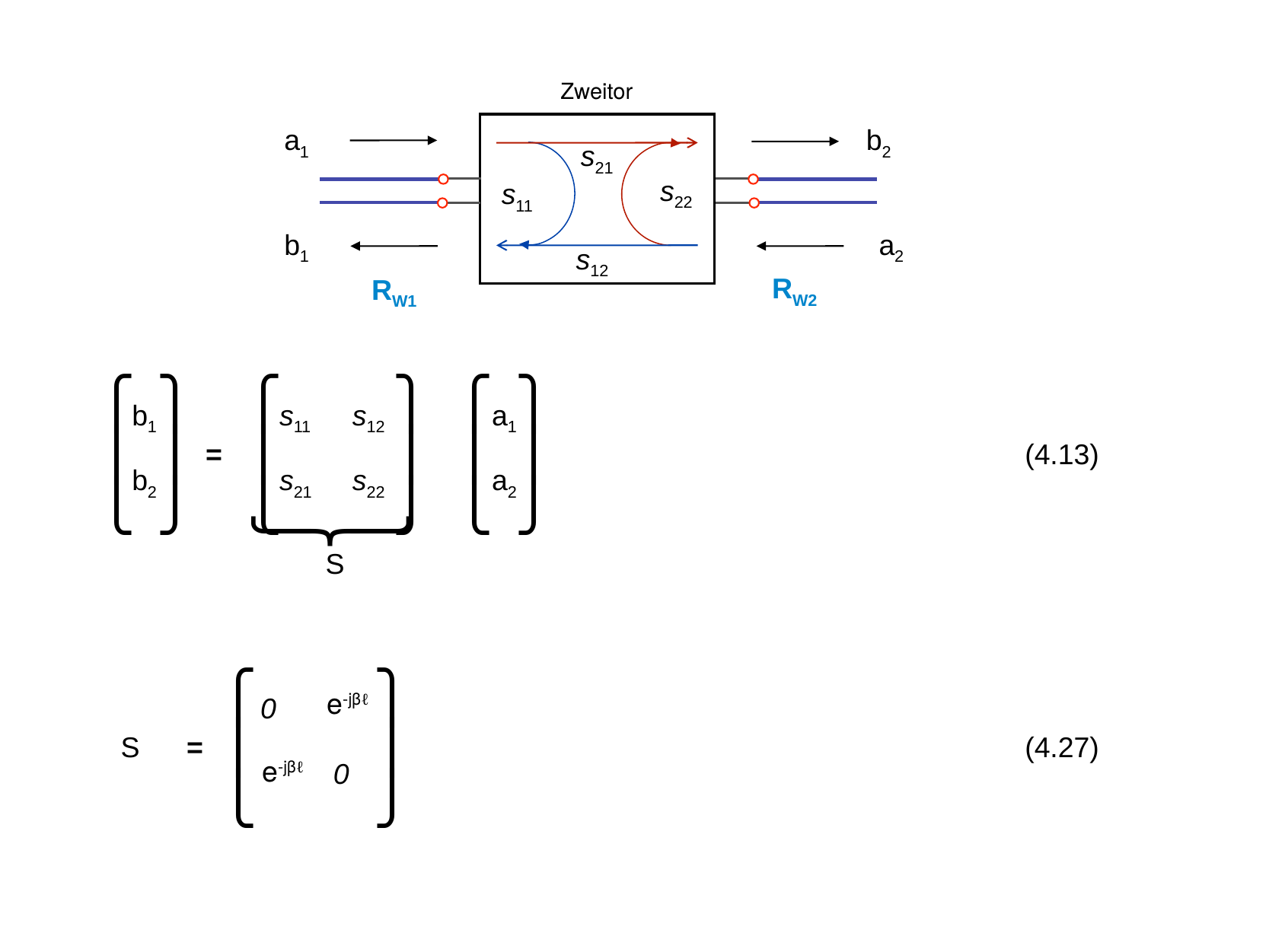

Zweitor

a1
b2
s21

s22
s11

b1
a2
s12

RW2
RW1
⎧
⎪
⎩
⎫
⎪
⎭
⎧
⎪
⎩
⎫
⎪
⎭
s11
s12
s21
s22
⎧
⎪
⎩
⎫
⎪
⎭
b1
a1
=
b2
a2
(4.13)
⎫
⎬
⎭
S
⎧
⎪
⎩
⎫
⎪
⎭
e-jβℓ
0
S
=
(4.27)
e-jβℓ
0